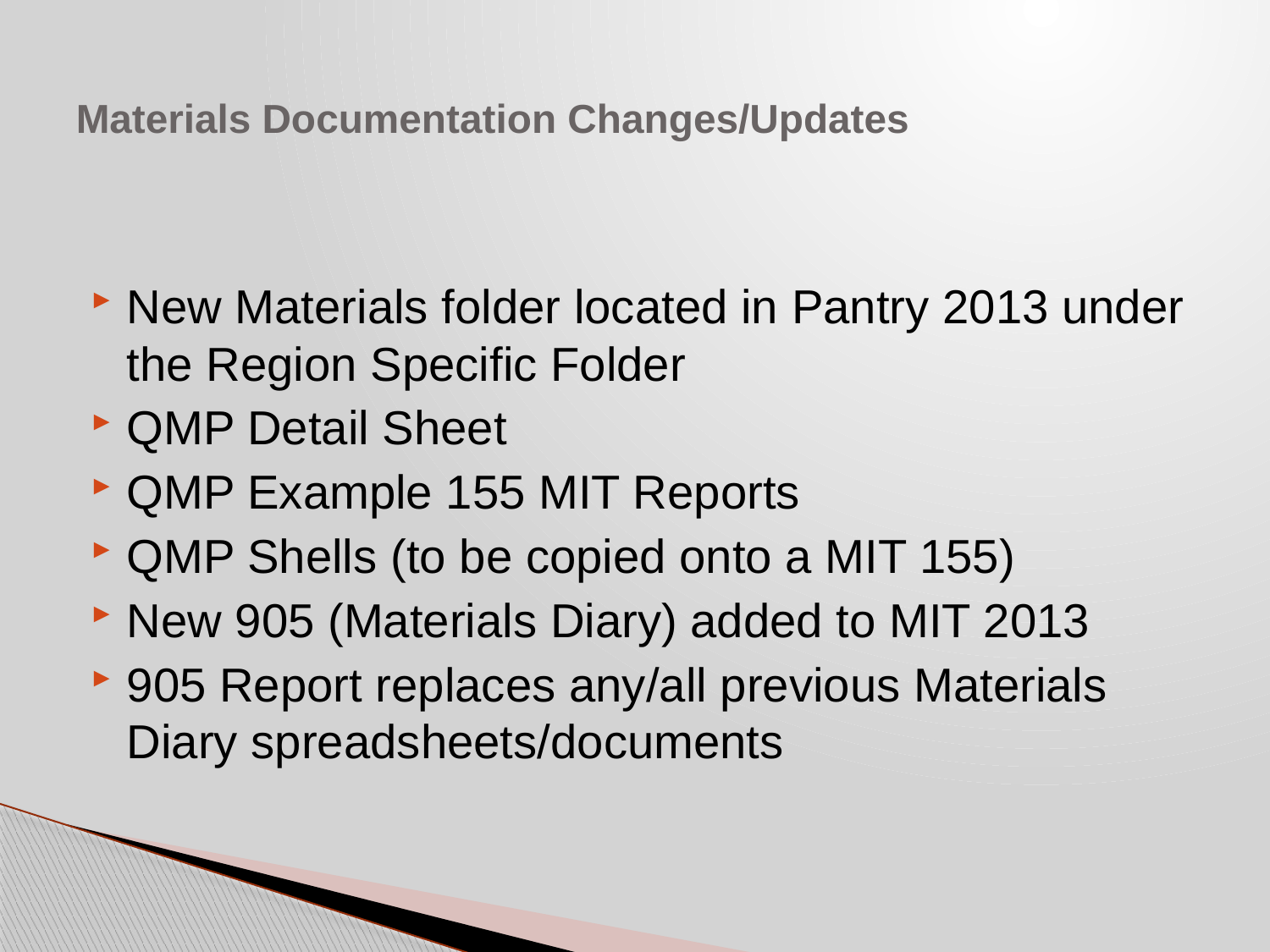

# Materials Documentation Changes/Updates

New Materials folder located in Pantry 2013 under the Region Specific Folder
QMP Detail Sheet
QMP Example 155 MIT Reports
QMP Shells (to be copied onto a MIT 155)
New 905 (Materials Diary) added to MIT 2013
905 Report replaces any/all previous Materials Diary spreadsheets/documents